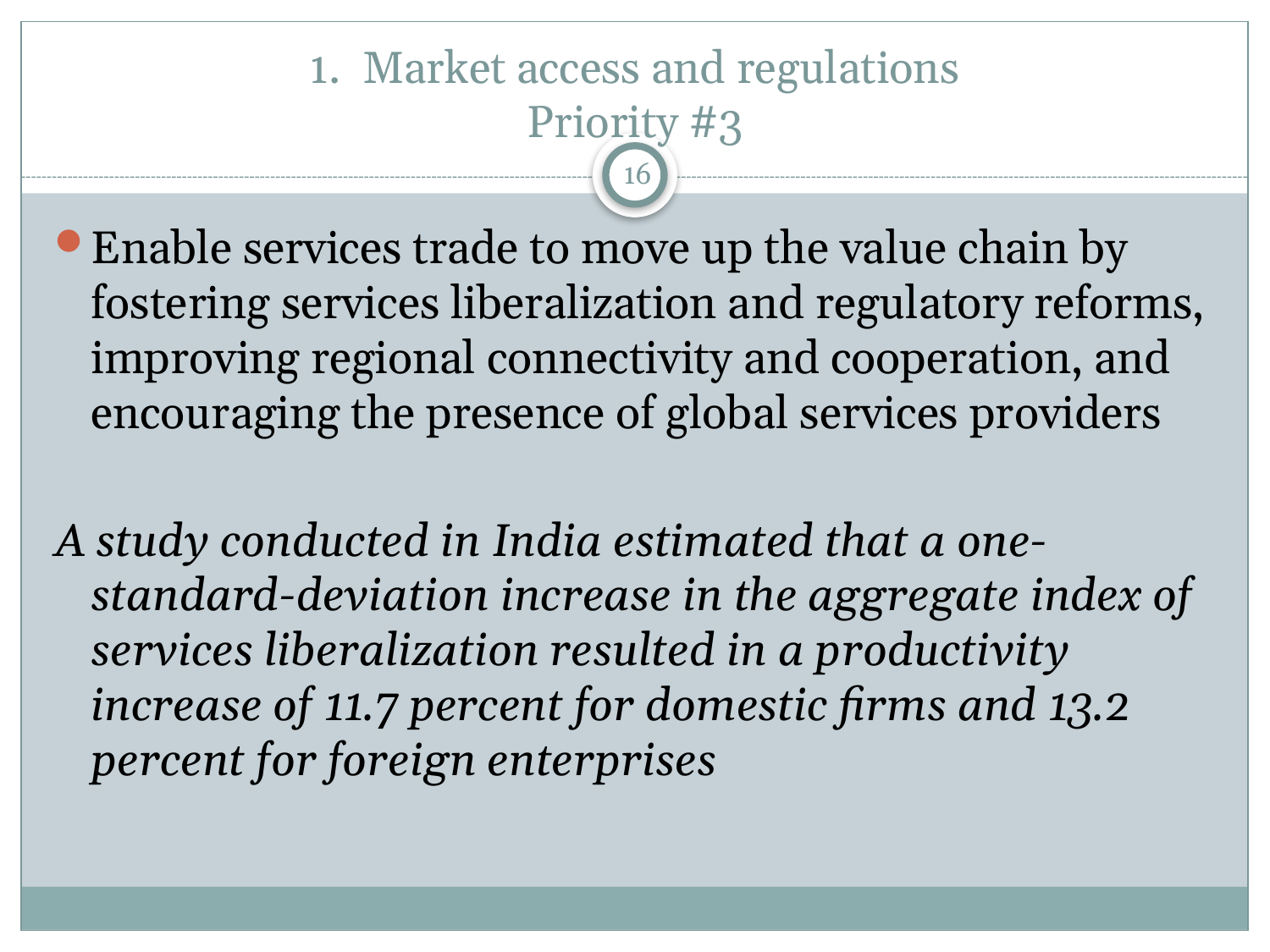

# 1.  Market access and regulations Priority #3
16
Enable services trade to move up the value chain by fostering services liberalization and regulatory reforms, improving regional connectivity and cooperation, and encouraging the presence of global services providers

A study conducted in India estimated that a one-standard-deviation increase in the aggregate index of services liberalization resulted in a productivity increase of 11.7 percent for domestic firms and 13.2 percent for foreign enterprises